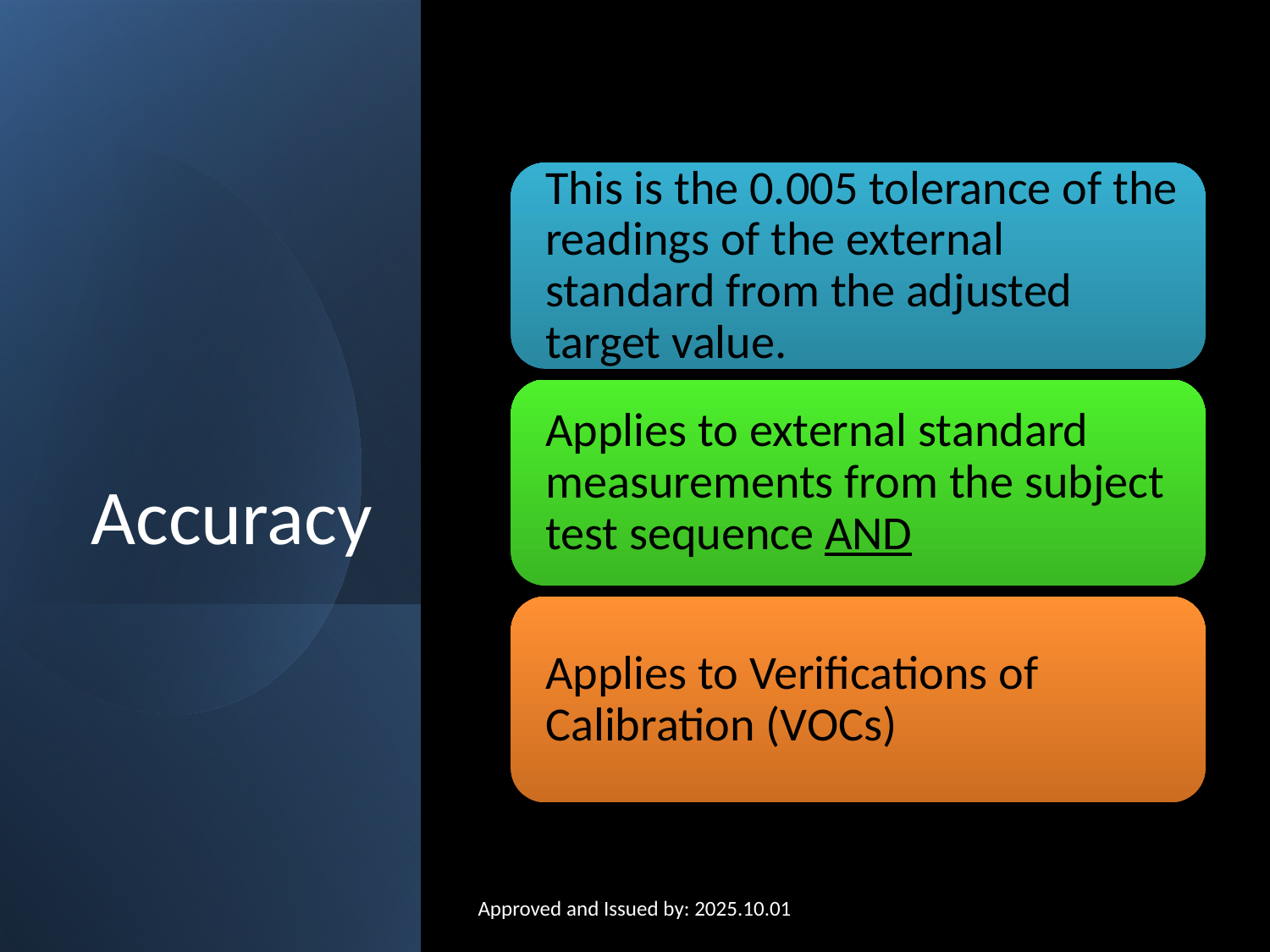

This is the 0.005 tolerance of the readings of the external standard from the adjusted target value.
Applies to external standard measurements from the subject test sequence AND
Applies to Verifications of Calibration (VOCs)

# Accuracy

Approved and Issued by: 2025.10.01